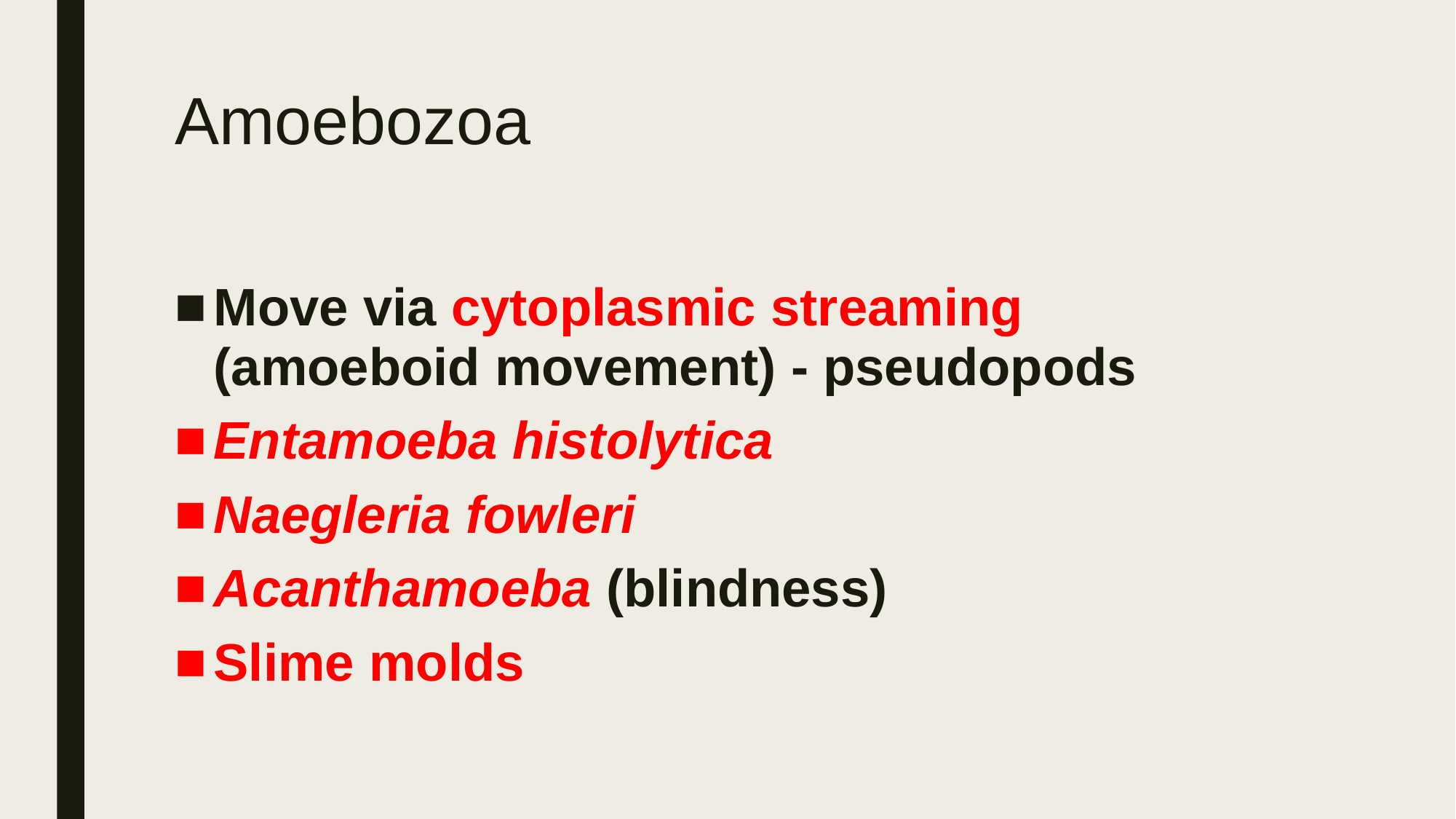

# Amoebozoa
Move via cytoplasmic streaming (amoeboid movement) - pseudopods
Entamoeba histolytica
Naegleria fowleri
Acanthamoeba (blindness)
Slime molds